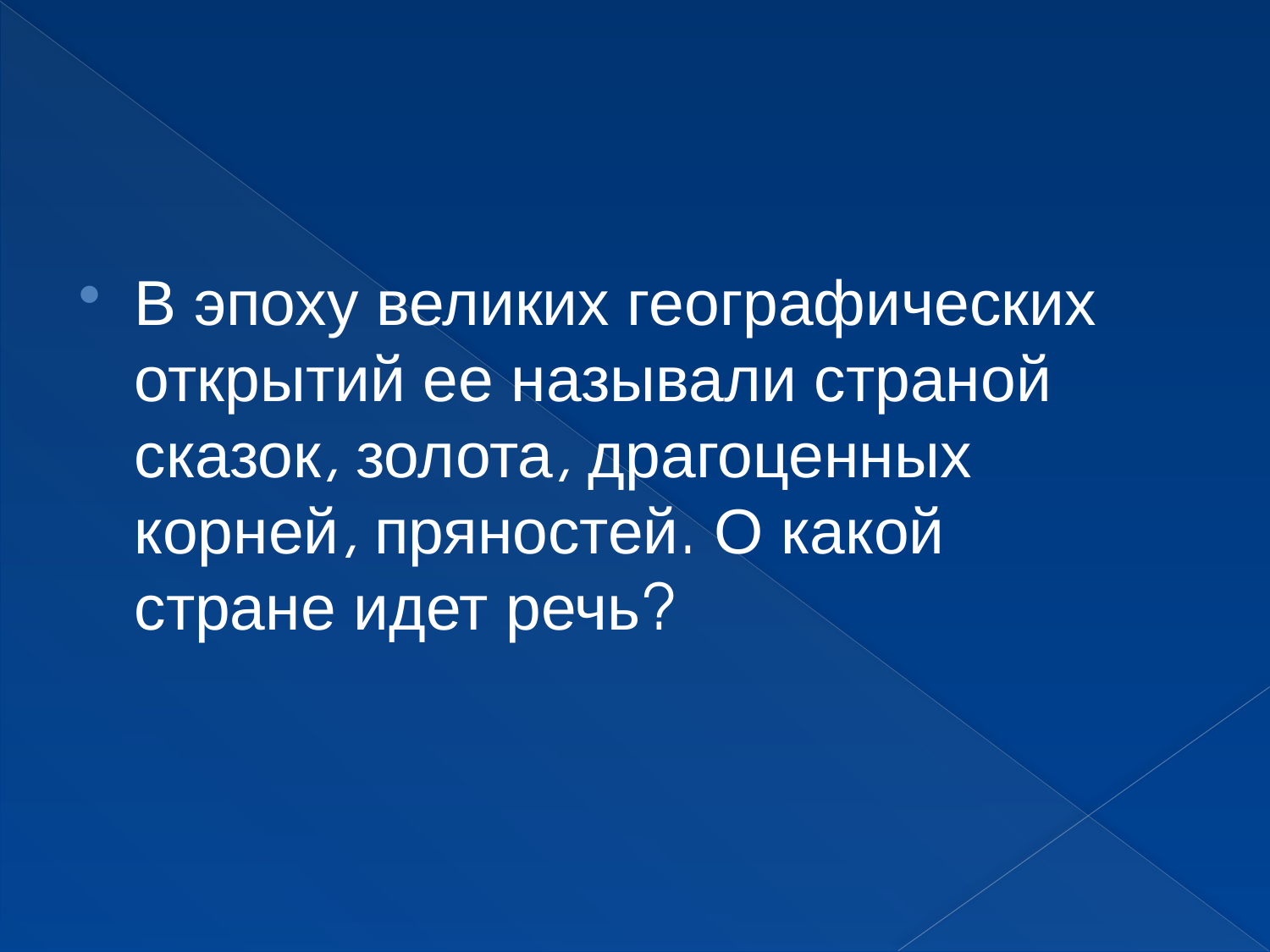

В эпоху великих географических открытий ее называли страной сказок, золота, драгоценных корней, пряностей. О какой стране идет речь?